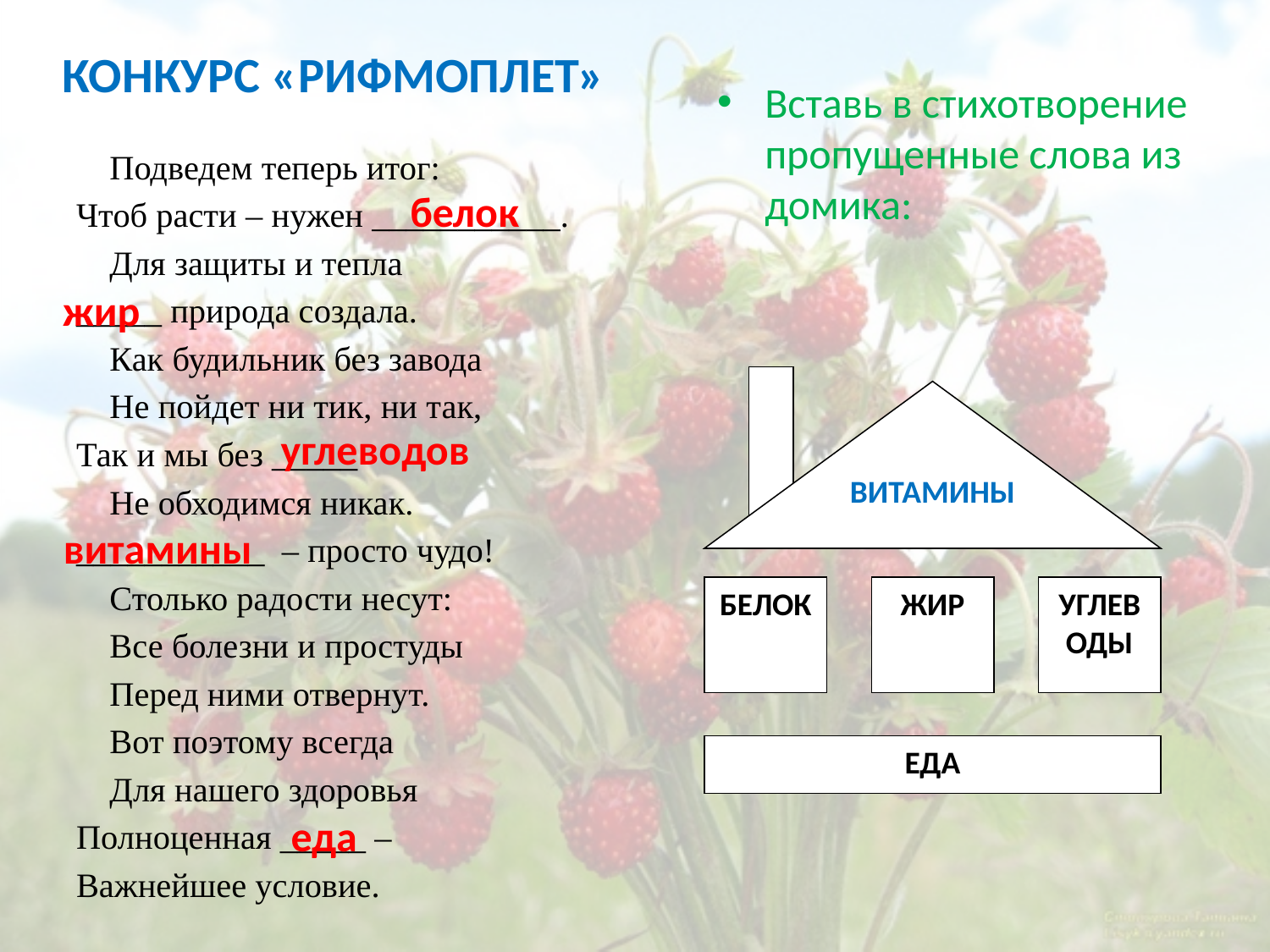

# КОНКУРС «РИФМОПЛЕТ»
Вставь в стихотворение пропущенные слова из домика:

Подведем теперь итог:
Чтоб расти – нужен ___________.
Для защиты и тепла
_____ природа создала.
Как будильник без завода
Не пойдет ни тик, ни так,
Так и мы без _____
Не обходимся никак.
___________  – просто чудо!
Столько радости несут:
Все болезни и простуды
Перед ними отвернут.
Вот поэтому всегда
Для нашего здоровья
Полноценная _____ –
Важнейшее условие.
белок
жир

ВИТАМИНЫ
БЕЛОК
ЖИР
УГЛЕВОДЫ
ЕДА
углеводов
витамины
еда